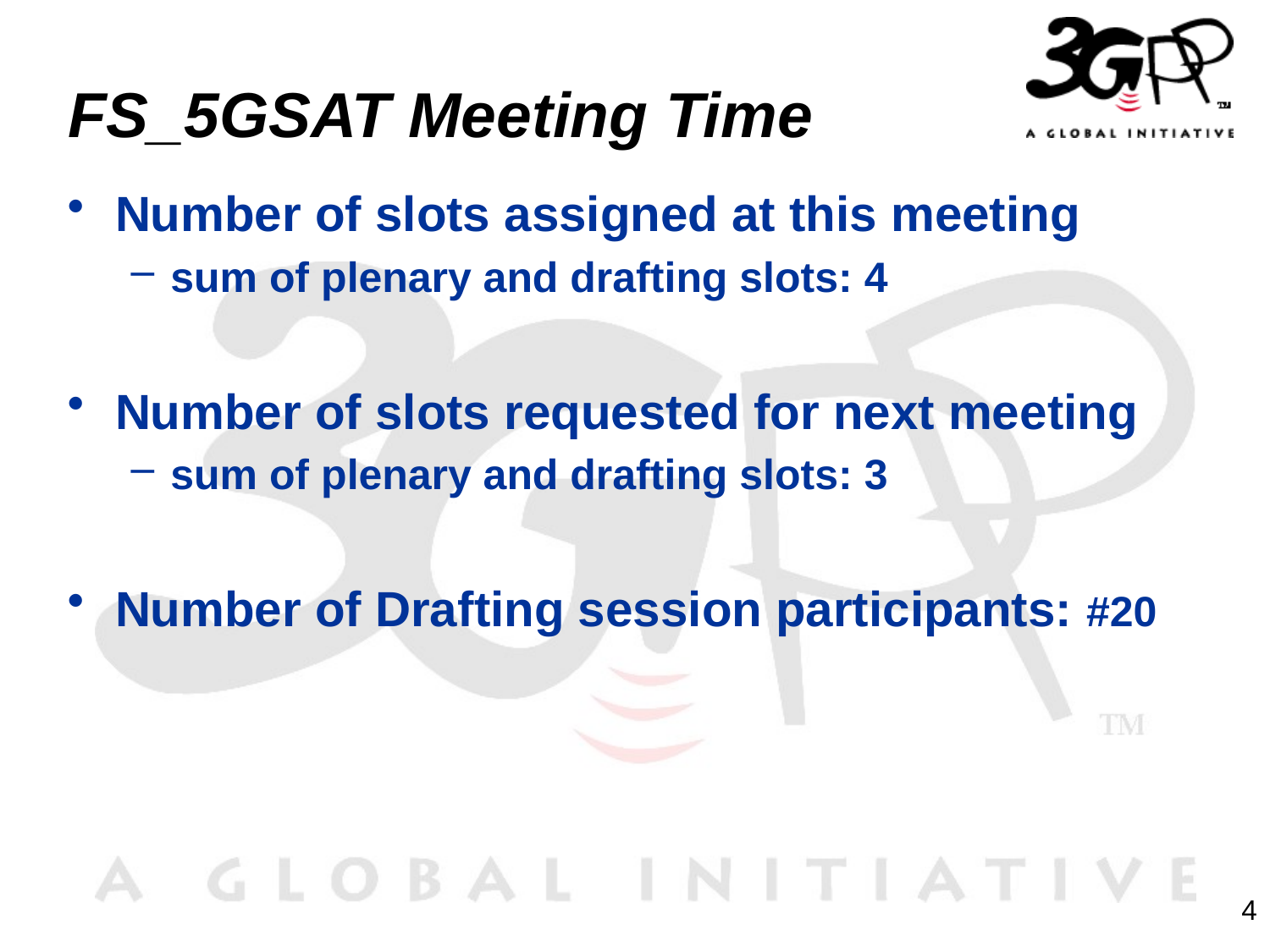

# FS_5GSAT Meeting Time
Number of slots assigned at this meeting
sum of plenary and drafting slots: 4

Number of slots requested for next meeting
sum of plenary and drafting slots: 3

Number of Drafting session participants: #20
4